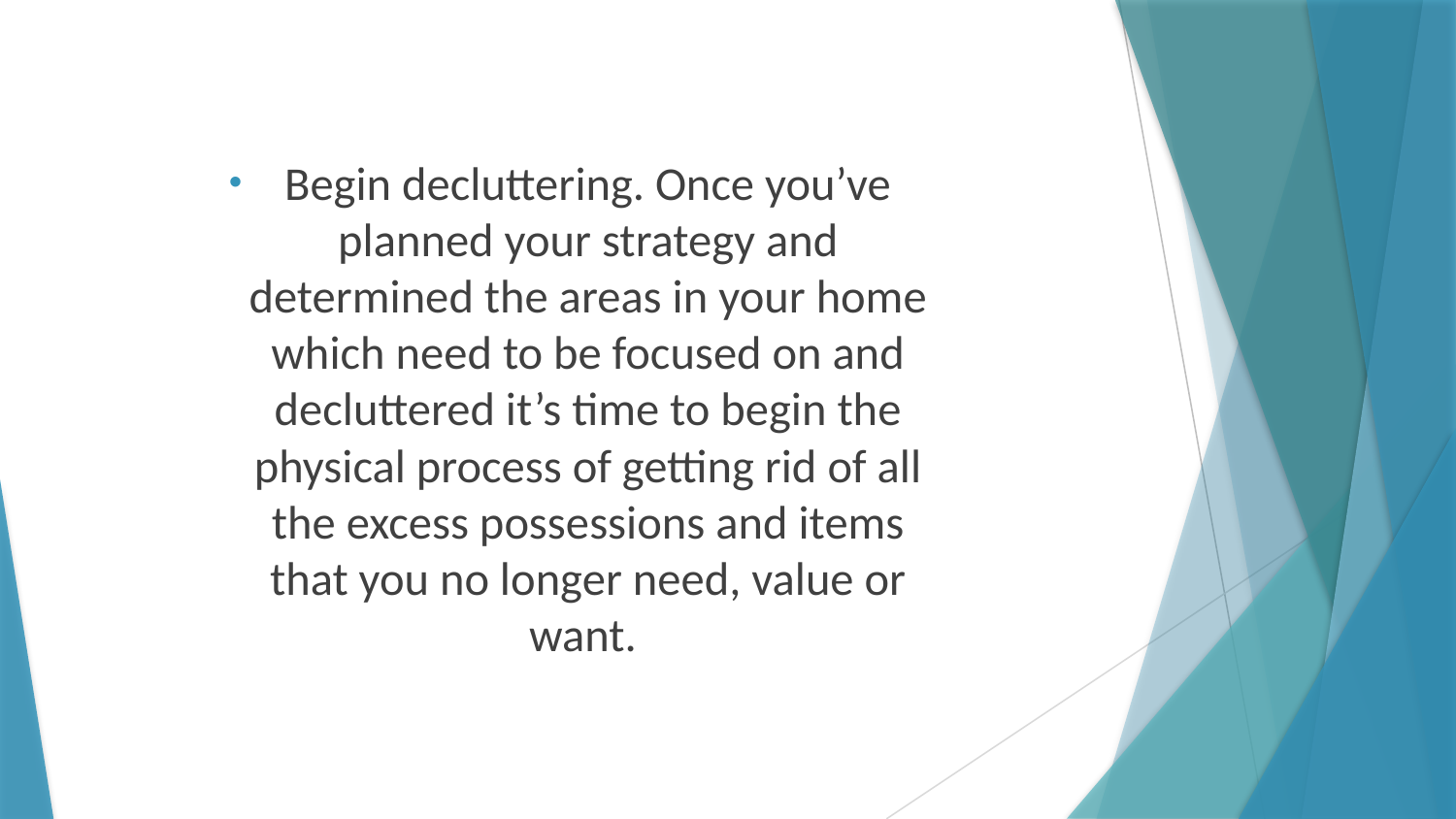

Begin decluttering. Once you’ve planned your strategy and determined the areas in your home which need to be focused on and decluttered it’s time to begin the physical process of getting rid of all the excess possessions and items that you no longer need, value or want.